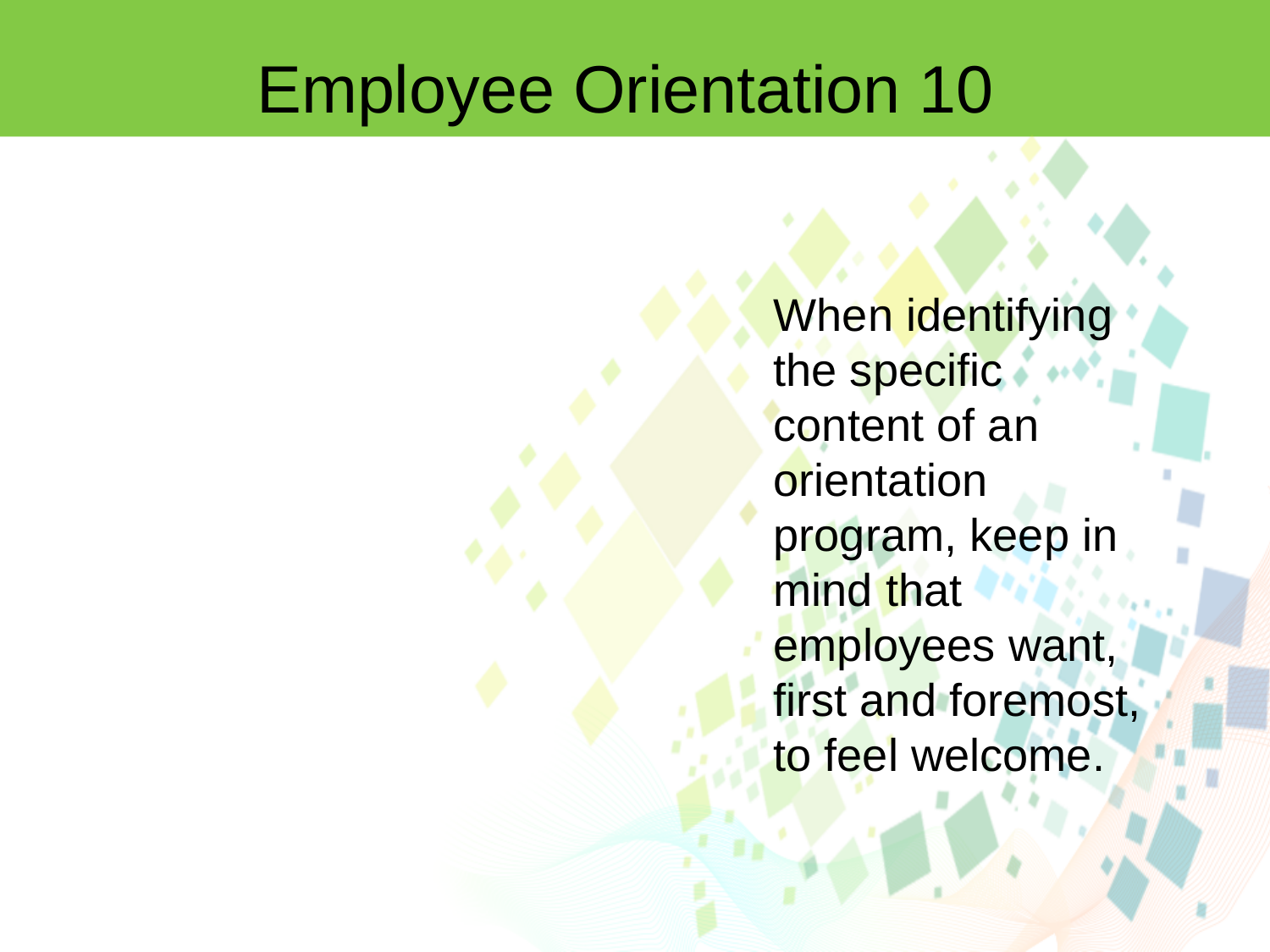

Employee Orientation 10
When identifying the specific content of an orientation program, keep in mind that employees want, first and foremost, to feel welcome.